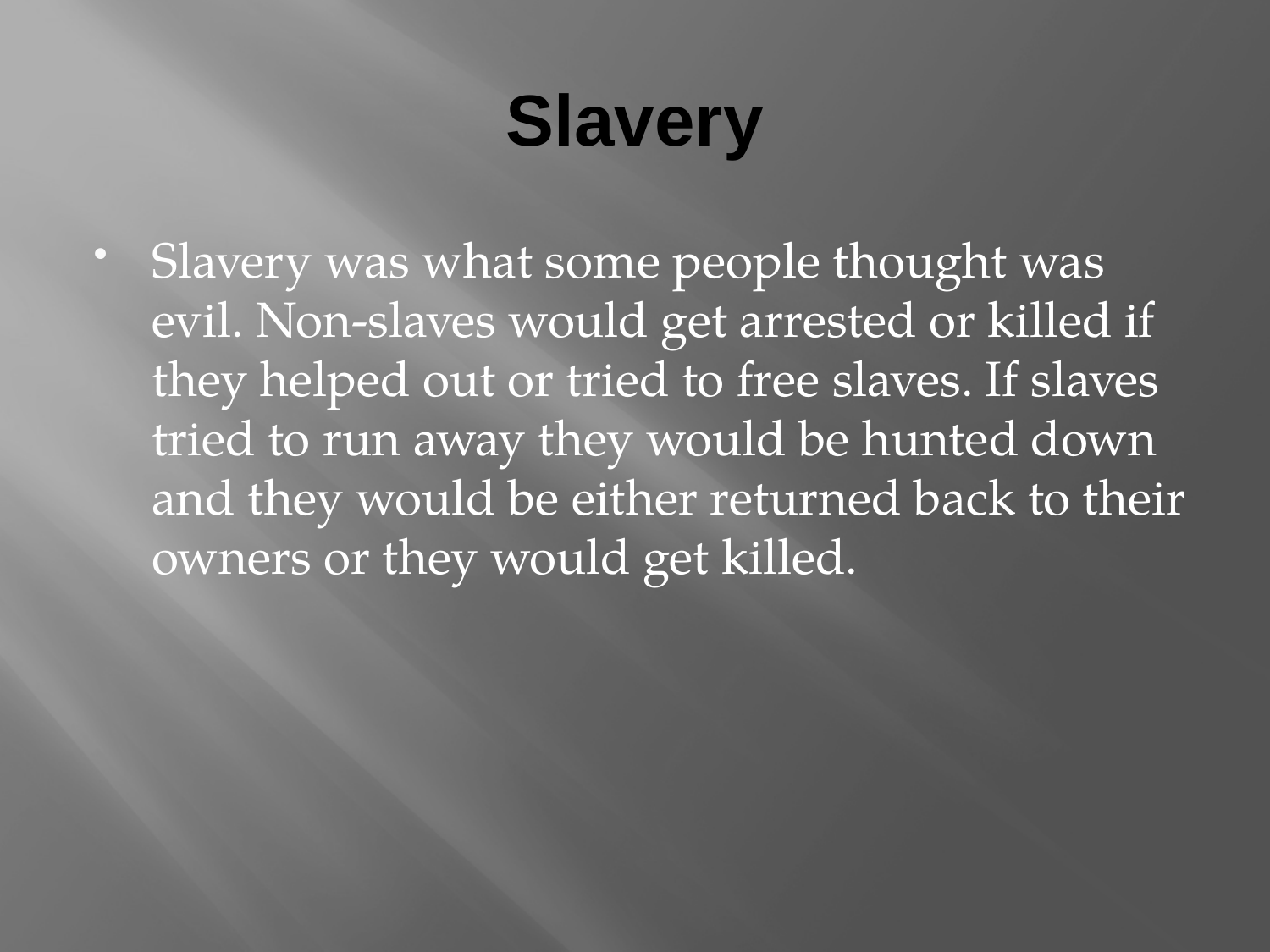

# Slavery
Slavery was what some people thought was evil. Non-slaves would get arrested or killed if they helped out or tried to free slaves. If slaves tried to run away they would be hunted down and they would be either returned back to their owners or they would get killed.